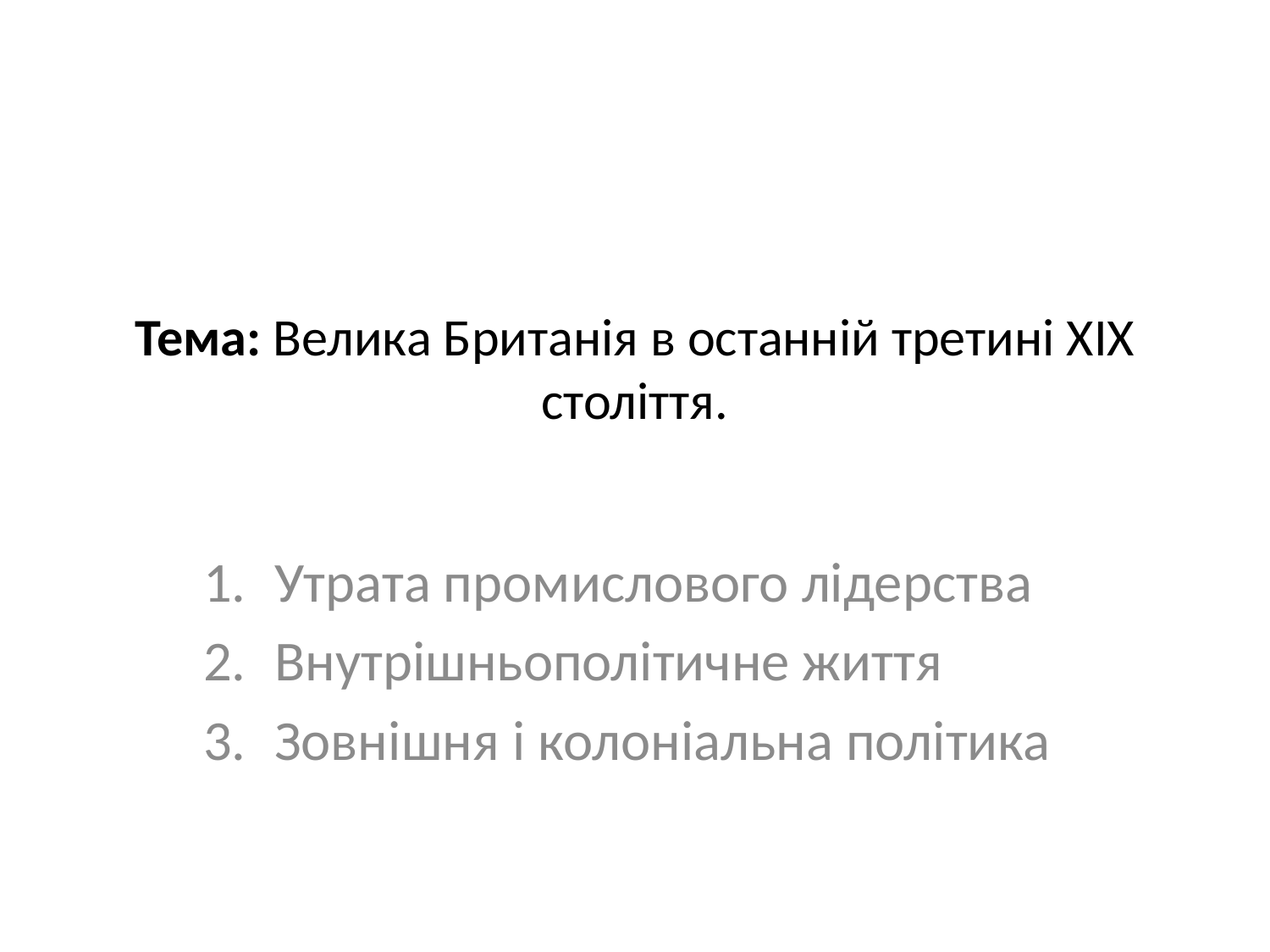

# Тема: Велика Британія в останній третині ХІХ століття.
Утрата промислового лідерства
Внутрішньополітичне життя
Зовнішня і колоніальна політика